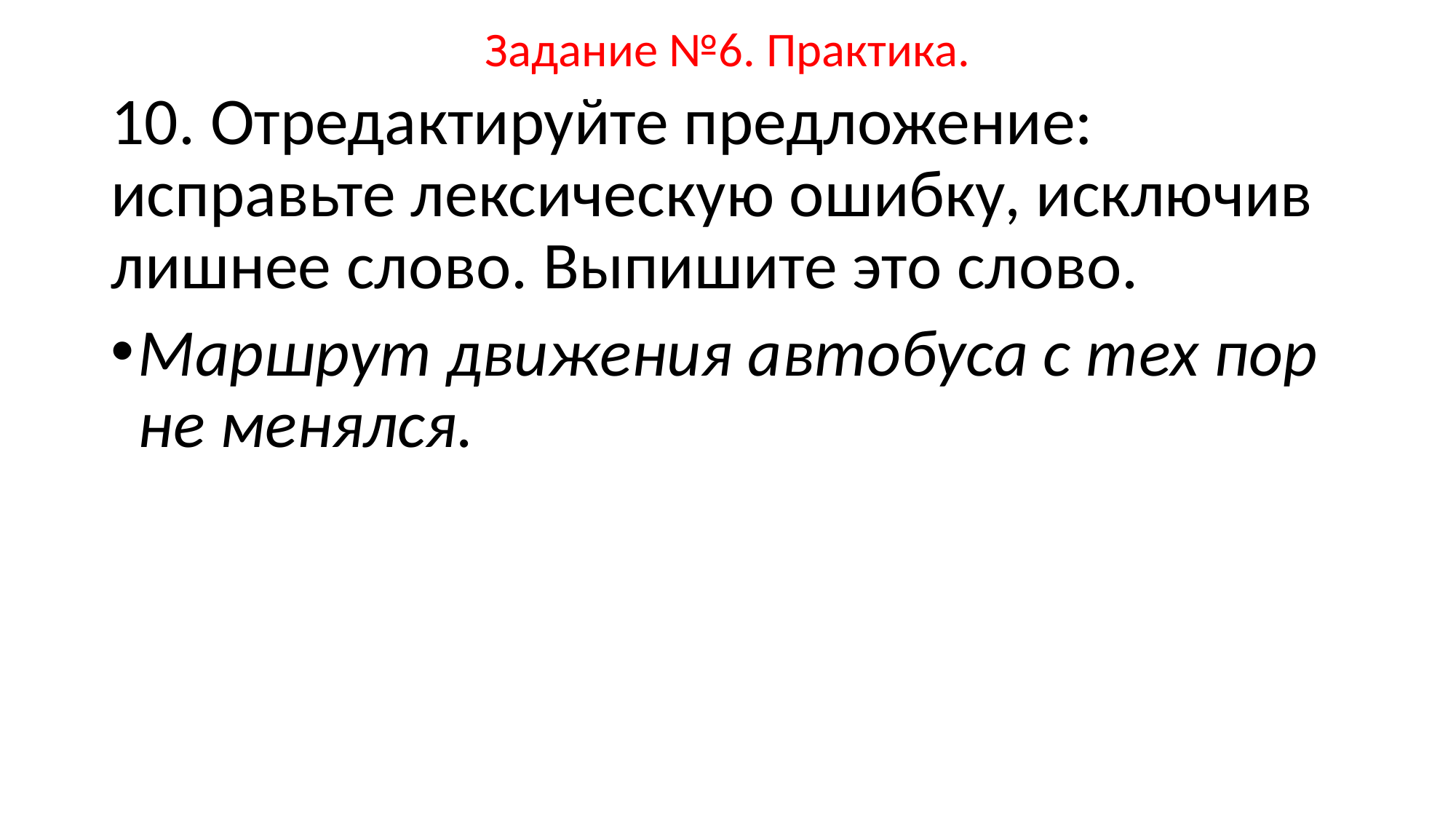

# Задание №6. Практика.
10. Отредактируйте предложение: исправьте лексическую ошибку, исключив лишнее слово. Выпишите это слово.
Маршрут движения автобуса с тех пор не менялся.